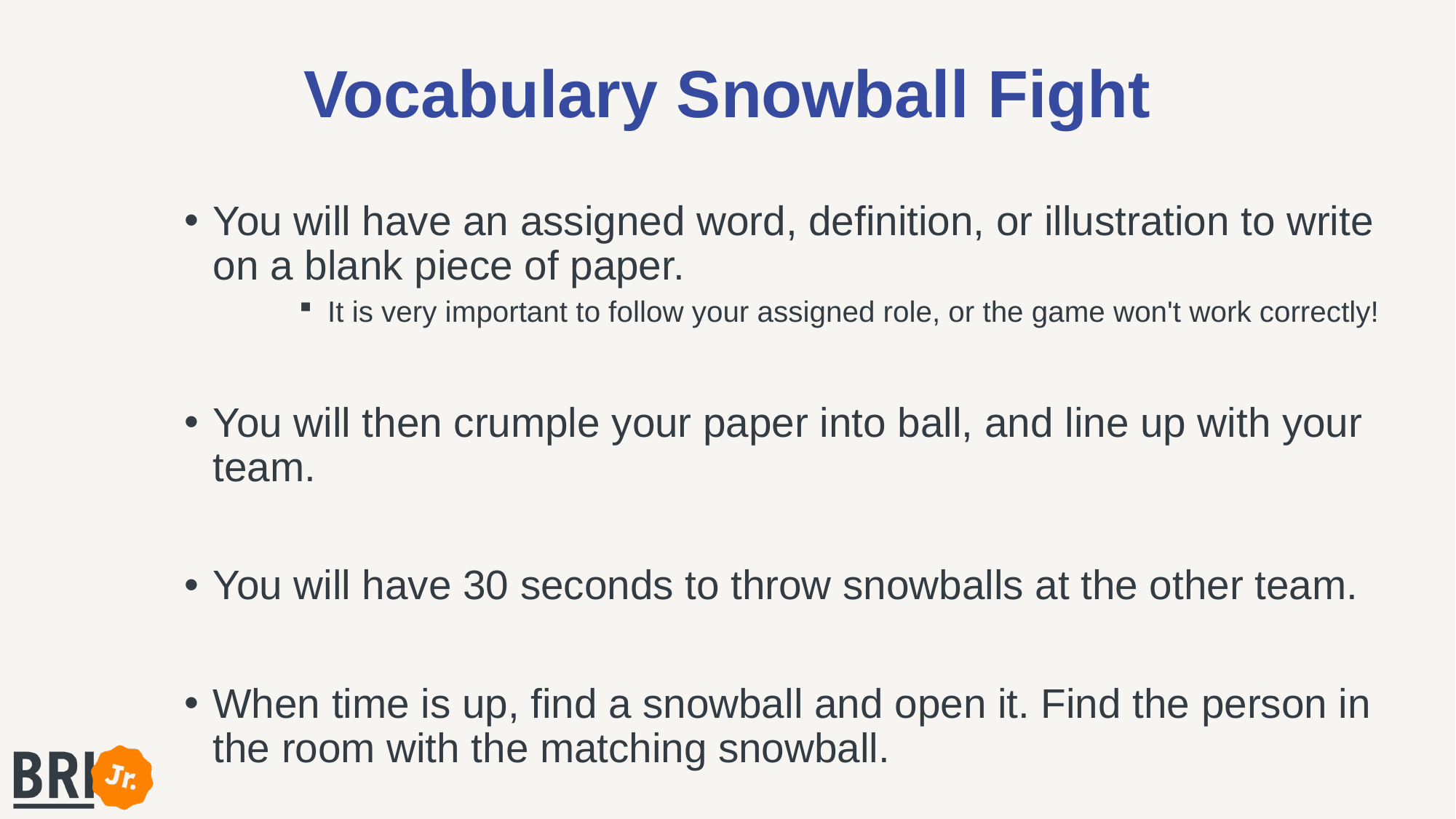

# Vocabulary Snowball Fight
You will have an assigned word, definition, or illustration to write on a blank piece of paper.
It is very important to follow your assigned role, or the game won't work correctly!

You will then crumple your paper into ball, and line up with your team.

You will have 30 seconds to throw snowballs at the other team.

When time is up, find a snowball and open it. Find the person in the room with the matching snowball.